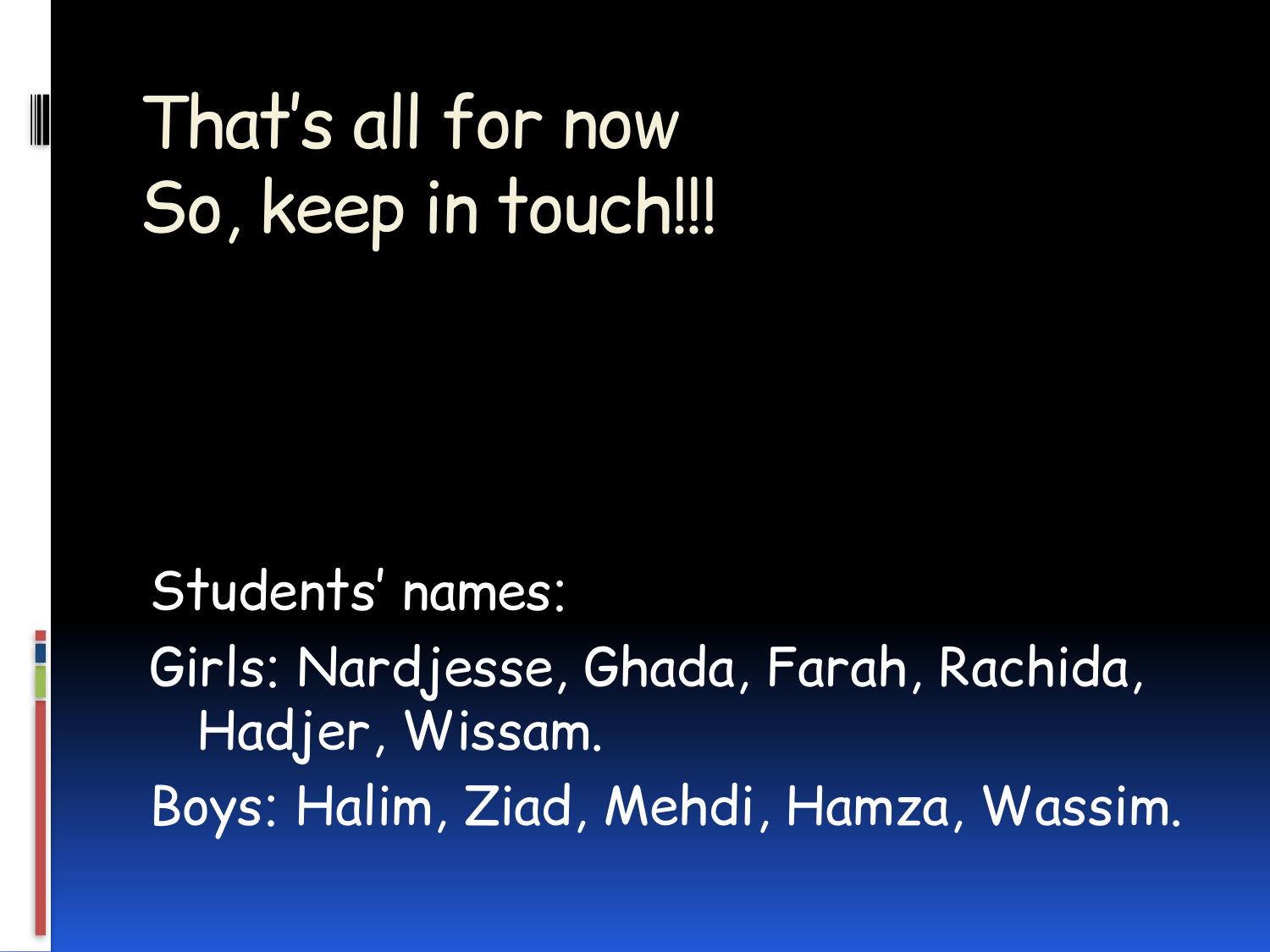

# That’s all for now So, keep in touch!!!

Students’ names:
Girls: Nardjesse, Ghada, Farah, Rachida, Hadjer, Wissam.
Boys: Halim, Ziad, Mehdi, Hamza, Wassim.